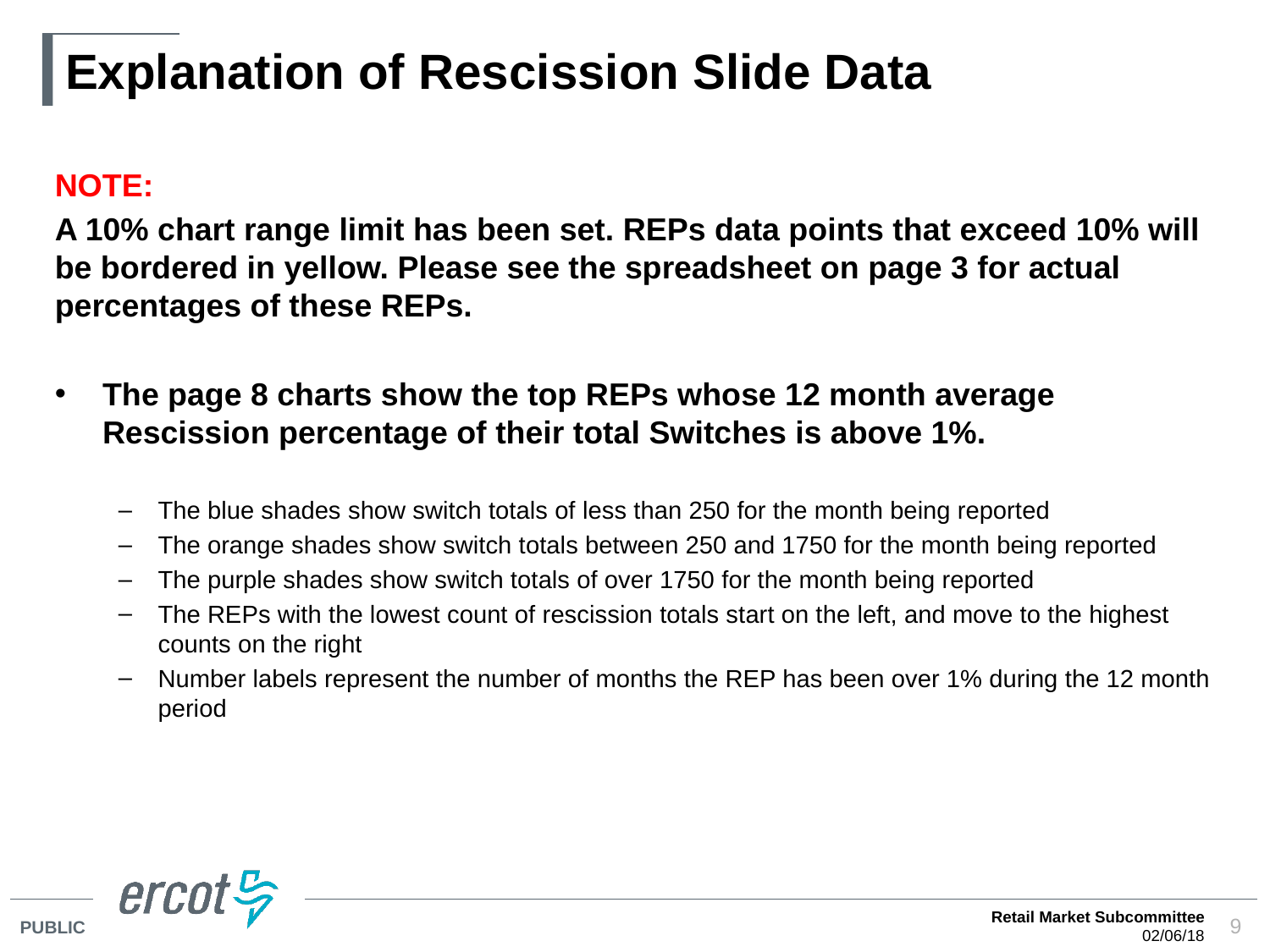

# Explanation of Rescission Slide Data
NOTE:
A 10% chart range limit has been set. REPs data points that exceed 10% will be bordered in yellow. Please see the spreadsheet on page 3 for actual percentages of these REPs.

The page 8 charts show the top REPs whose 12 month average Rescission percentage of their total Switches is above 1%.

The blue shades show switch totals of less than 250 for the month being reported
The orange shades show switch totals between 250 and 1750 for the month being reported
The purple shades show switch totals of over 1750 for the month being reported
The REPs with the lowest count of rescission totals start on the left, and move to the highest counts on the right
Number labels represent the number of months the REP has been over 1% during the 12 month period
Retail Market Subcommittee
02/06/18
9